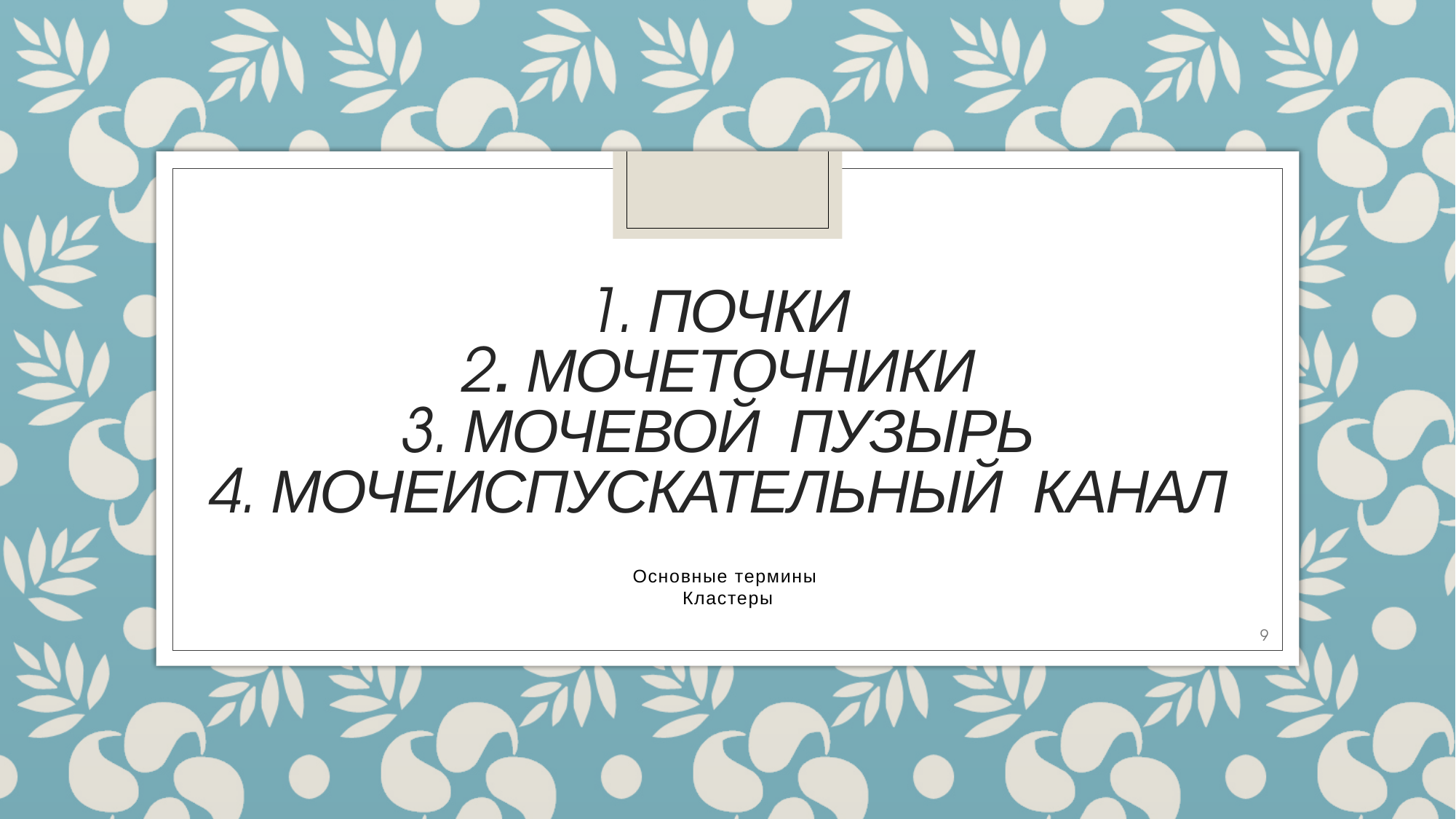

# 1. Почки 2. Мочеточники 3. Мочевой  пузырь 4. Мочеиспускательный  канал
Основные термины
Кластеры
9